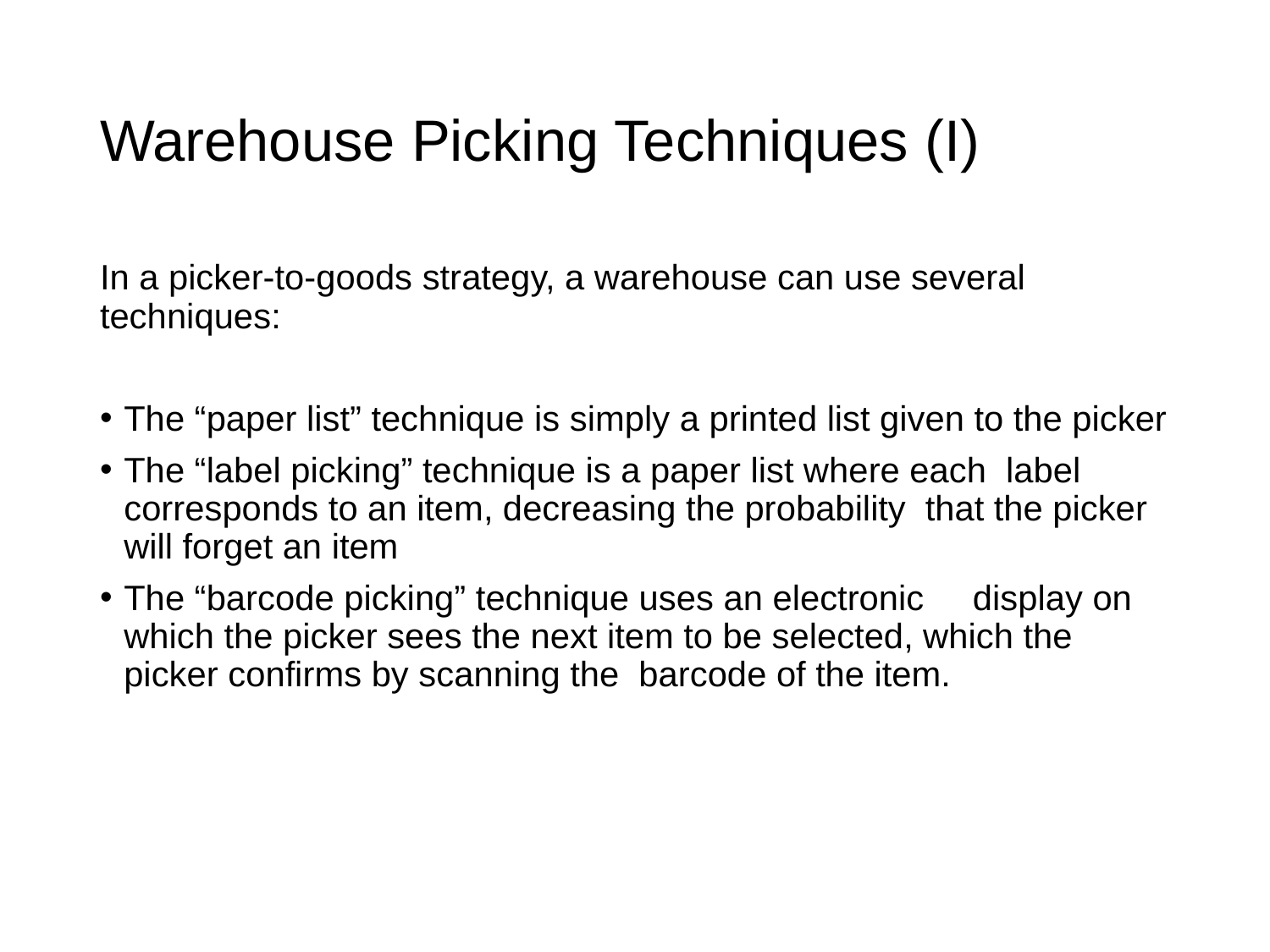

# Warehouse Picking Techniques (I)
In a picker-to-goods strategy, a warehouse can use several techniques:

The “paper list” technique is simply a printed list given to the picker
The “label picking” technique is a paper list where each  label corresponds to an item, decreasing the probability  that the picker will forget an item
The “barcode picking” technique uses an electronic     display on which the picker sees the next item to be selected, which the picker confirms by scanning the  barcode of the item.